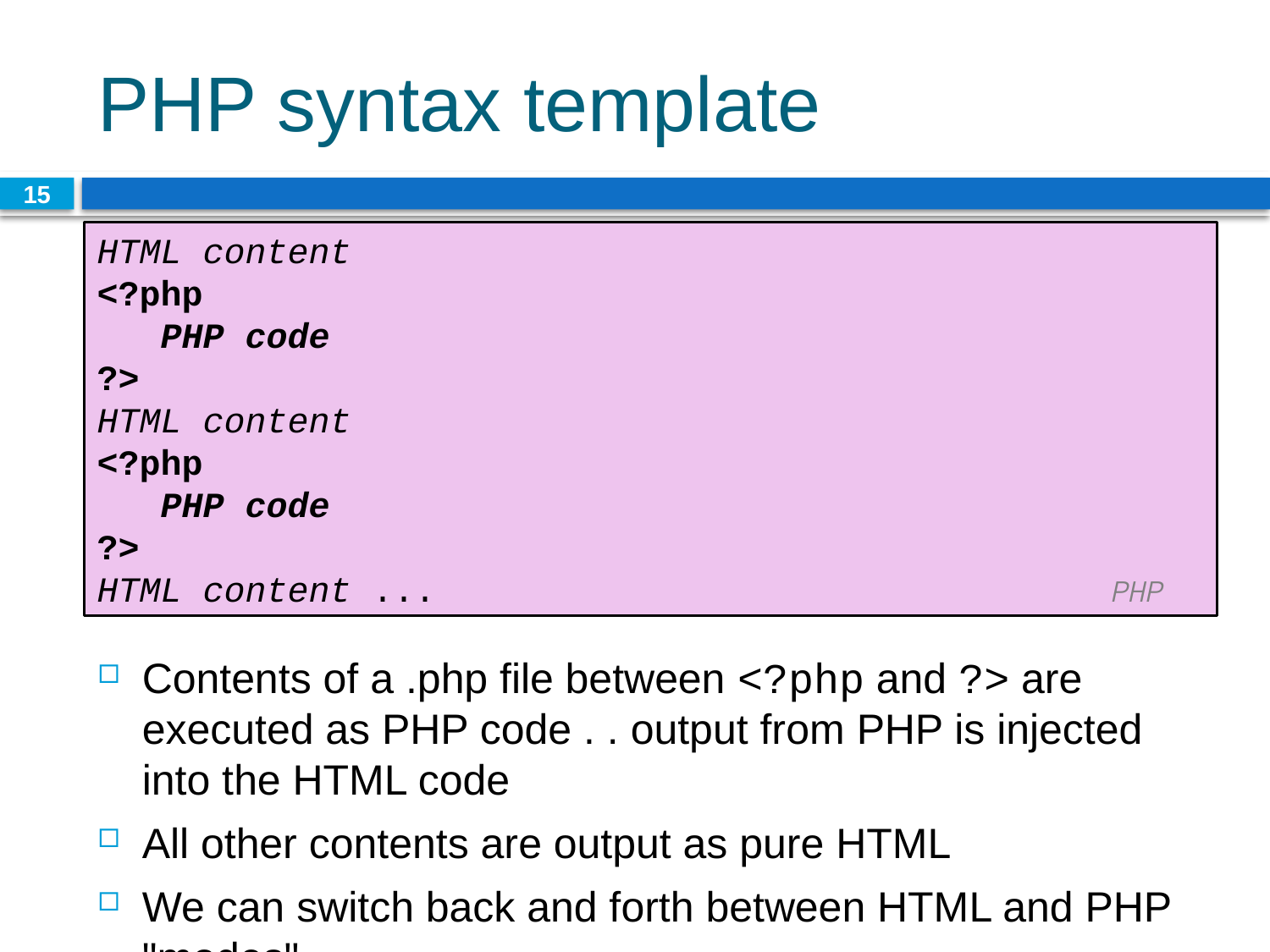

# PHP syntax template
15
HTML content
<?php
   PHP code
?>
HTML content
<?php
   PHP code
?>
HTML content ...	  					PHP
Contents of a .php file between <?php and ?> are executed as PHP code . . output from PHP is injected into the HTML code
All other contents are output as pure HTML
We can switch back and forth between HTML and PHP "modes"